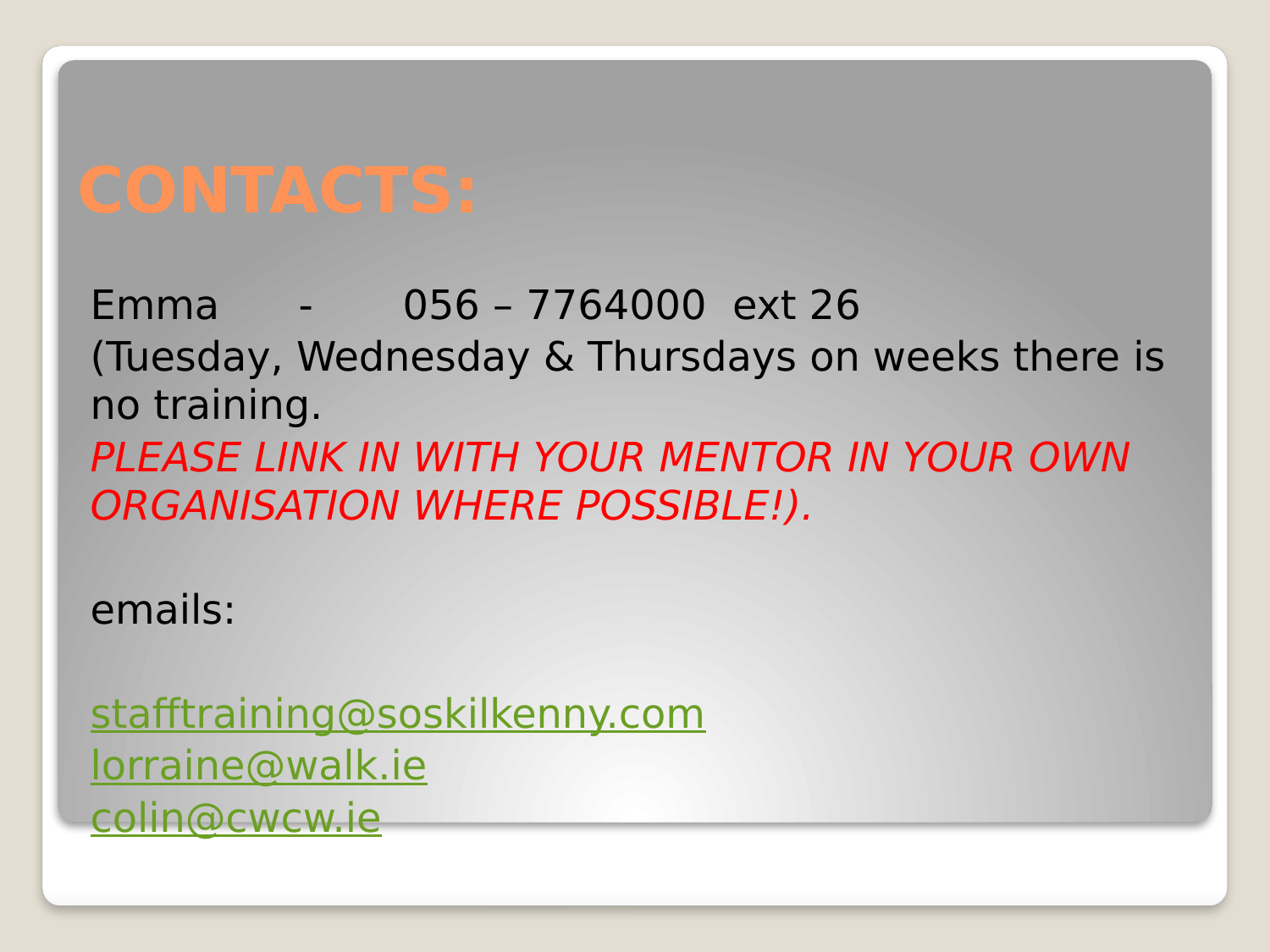

# CONTACTS:
Emma 	-	056 – 7764000  ext 26
(Tuesday, Wednesday & Thursdays on weeks there is no training.
PLEASE LINK IN WITH YOUR MENTOR IN YOUR OWN ORGANISATION WHERE POSSIBLE!).

emails:

stafftraining@soskilkenny.com
lorraine@walk.ie
colin@cwcw.ie